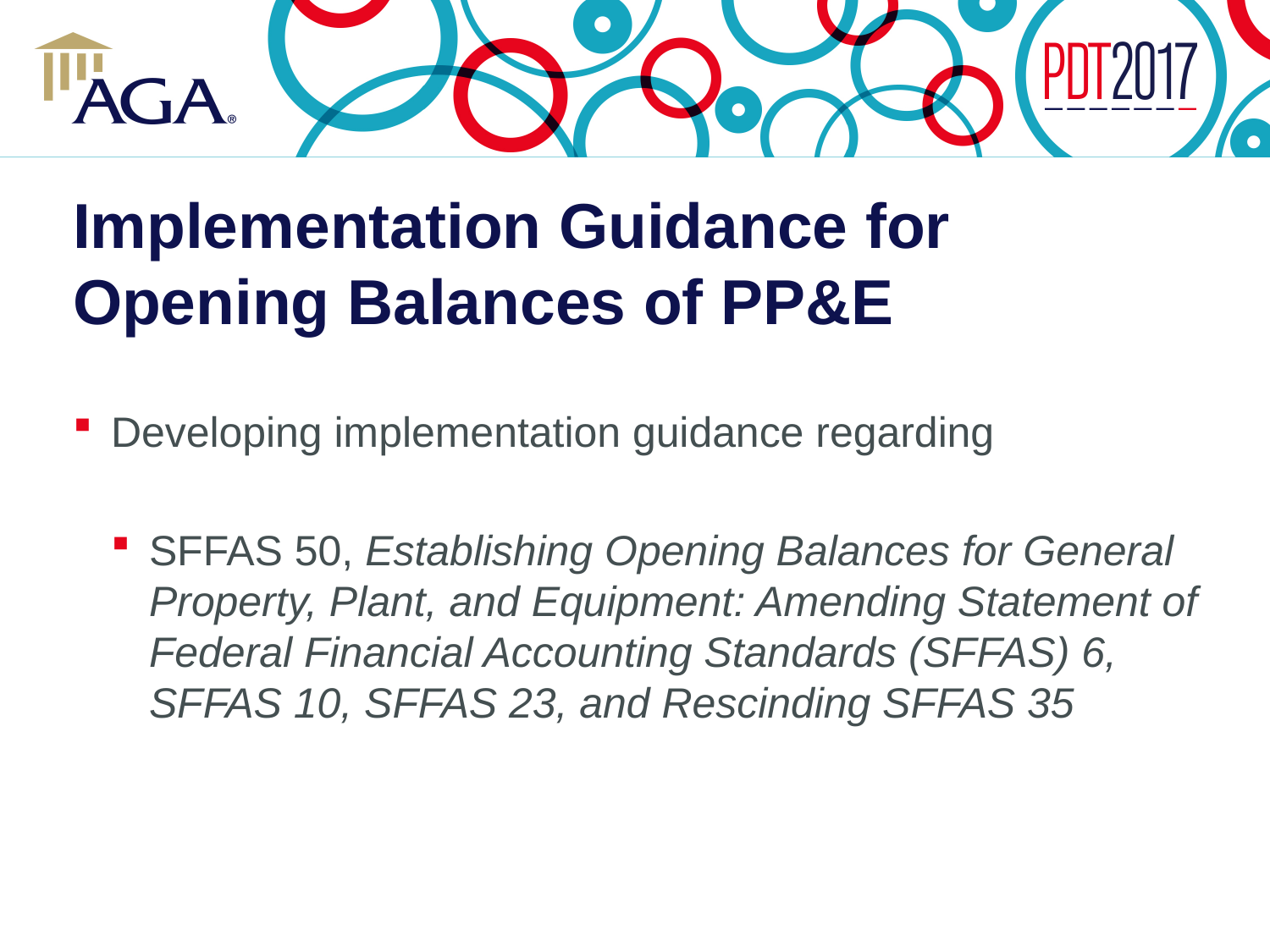

# Implementation Guidance for Opening Balances of PP&E
Developing implementation guidance regarding

SFFAS 50, Establishing Opening Balances for General Property, Plant, and Equipment: Amending Statement of Federal Financial Accounting Standards (SFFAS) 6, SFFAS 10, SFFAS 23, and Rescinding SFFAS 35